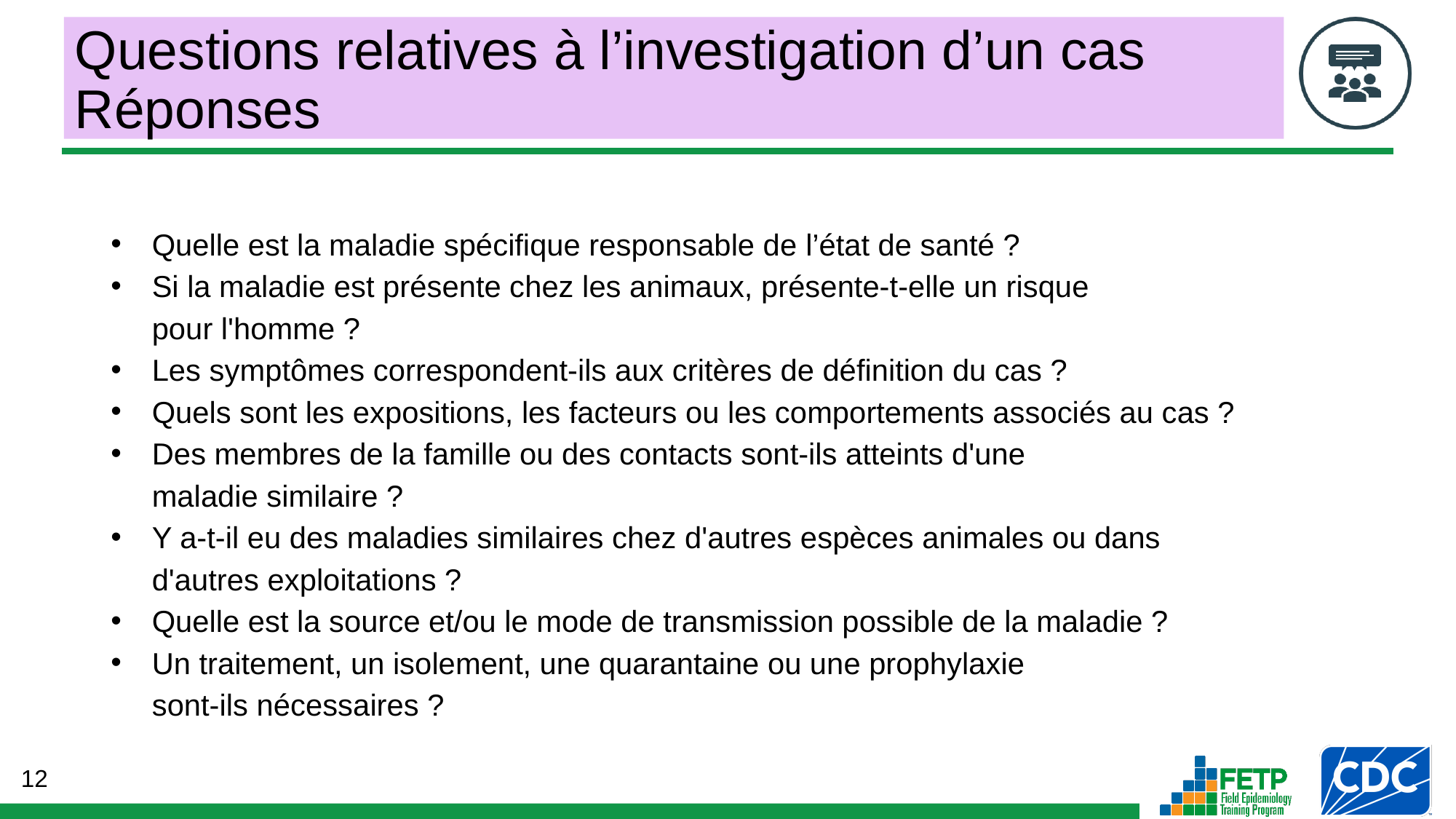

# Questions relatives à l’investigation d’un cas Réponses
Quelle est la maladie spécifique responsable de l’état de santé ?
Si la maladie est présente chez les animaux, présente-t-elle un risque
pour l'homme ?
Les symptômes correspondent-ils aux critères de définition du cas ?
Quels sont les expositions, les facteurs ou les comportements associés au cas ?
Des membres de la famille ou des contacts sont-ils atteints d'une
maladie similaire ?
Y a-t-il eu des maladies similaires chez d'autres espèces animales ou dans
d'autres exploitations ?
Quelle est la source et/ou le mode de transmission possible de la maladie ?
Un traitement, un isolement, une quarantaine ou une prophylaxie
sont-ils nécessaires ?